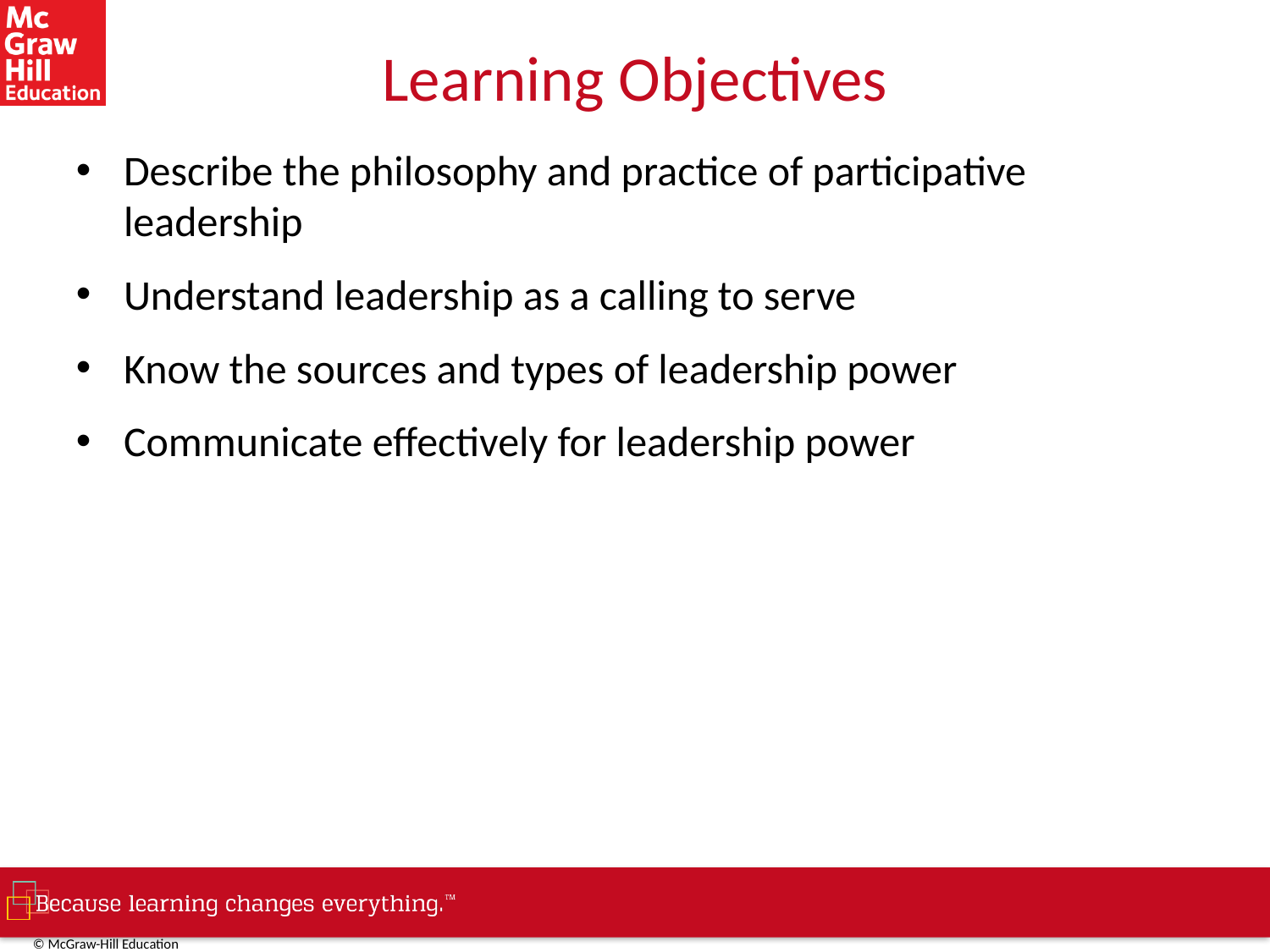

# Learning Objectives
Describe the philosophy and practice of participative leadership
Understand leadership as a calling to serve
Know the sources and types of leadership power
Communicate effectively for leadership power